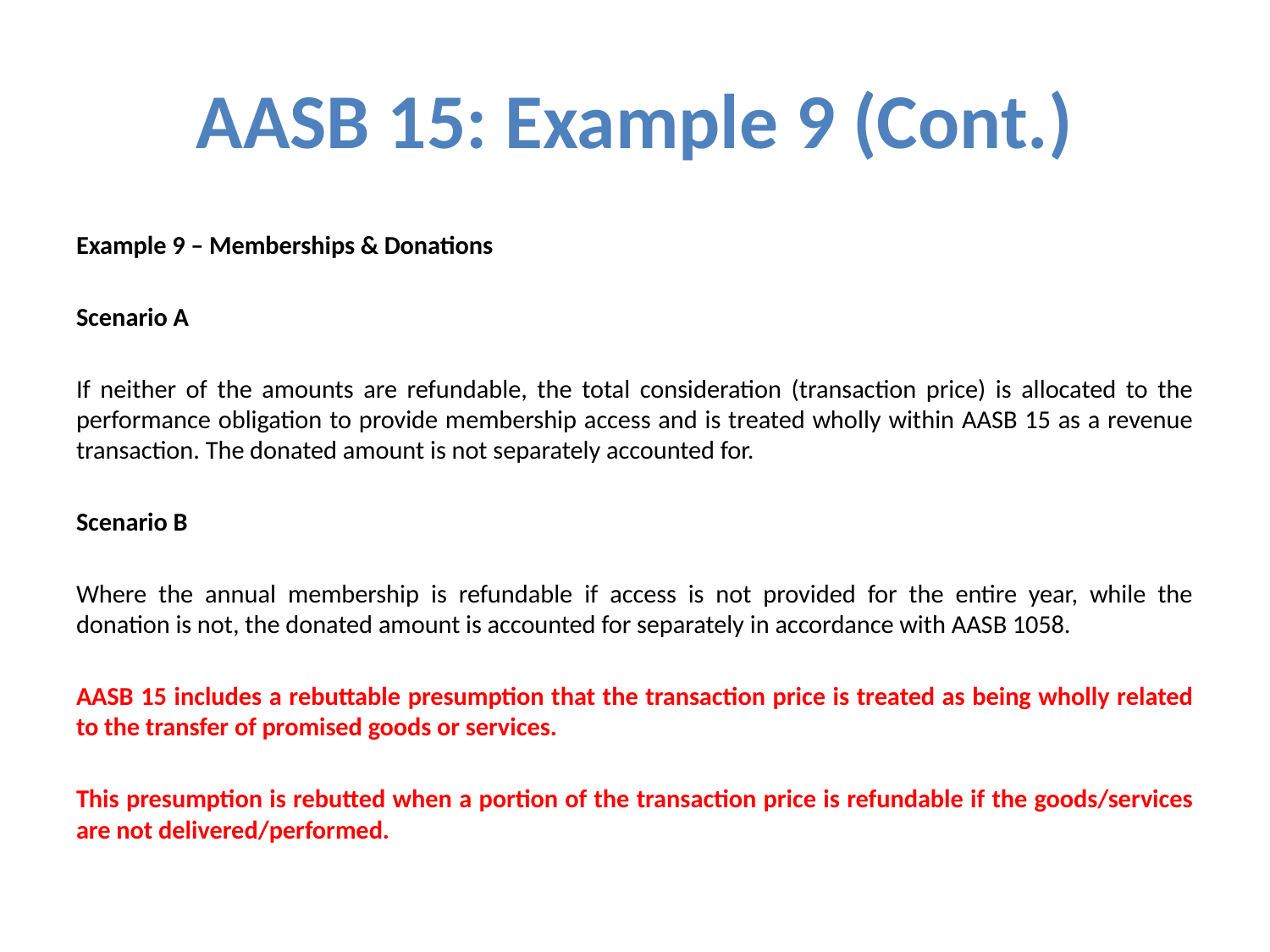

# AASB 15: Example 9 (Cont.)
Example 9 – Memberships & Donations

Scenario A

If neither of the amounts are refundable, the total consideration (transaction price) is allocated to the performance obligation to provide membership access and is treated wholly within AASB 15 as a revenue transaction. The donated amount is not separately accounted for.

Scenario B

Where the annual membership is refundable if access is not provided for the entire year, while the donation is not, the donated amount is accounted for separately in accordance with AASB 1058.

AASB 15 includes a rebuttable presumption that the transaction price is treated as being wholly related to the transfer of promised goods or services.

This presumption is rebutted when a portion of the transaction price is refundable if the goods/services are not delivered/performed.